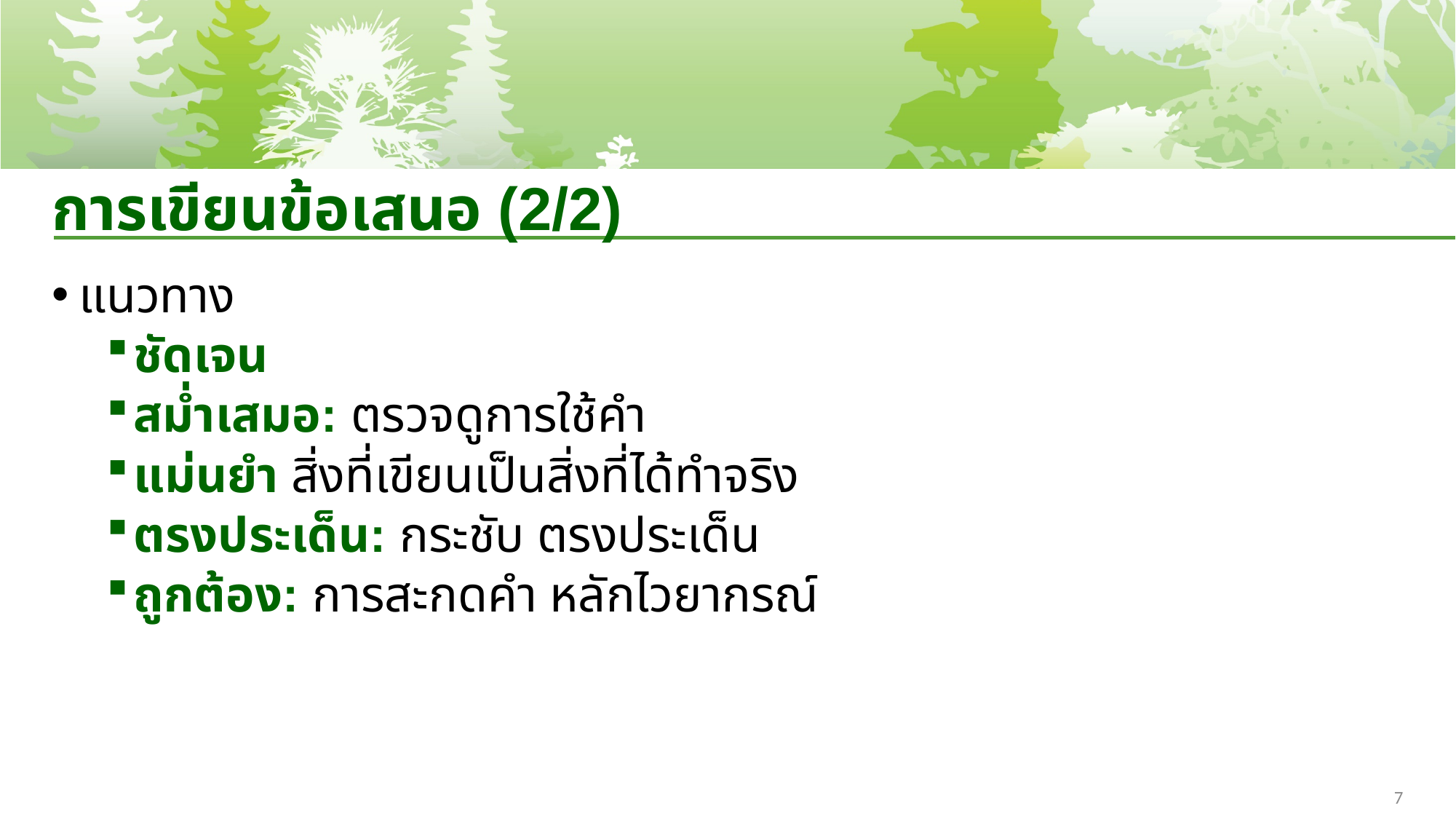

# การเขียนข้อเสนอ (2/2)
แนวทาง
ชัดเจน
สม่ำเสมอ: ตรวจดูการใช้คำ
แม่นยำ สิ่งที่เขียนเป็นสิ่งที่ได้ทำจริง
ตรงประเด็น: กระชับ ตรงประเด็น
ถูกต้อง: การสะกดคำ หลักไวยากรณ์

7